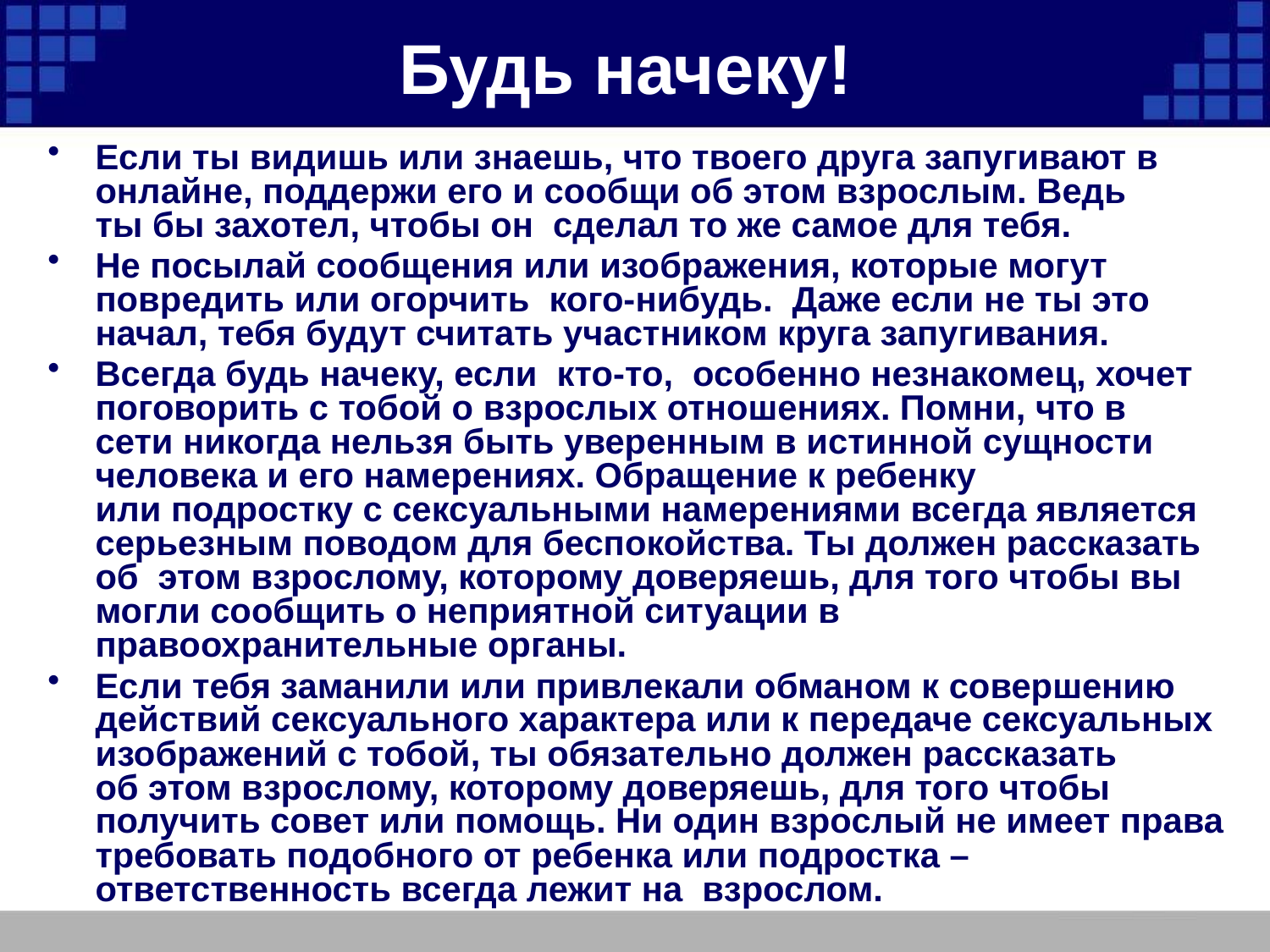

# Будь начеку!
Если ты видишь или знаешь, что твоего друга запугивают в  онлайне, поддержи его и сообщи об этом взрослым. Ведь ты бы захотел, чтобы он  сделал то же самое для тебя.
Не посылай сообщения или изображения, которые могут повредить или огорчить  кого-нибудь.  Даже если не ты это начал, тебя будут считать участником круга запугивания.
Всегда будь начеку, если  кто-то,  особенно незнакомец, хочет поговорить с тобой о взрослых отношениях. Помни, что в сети никогда нельзя быть уверенным в истинной сущности человека и его намерениях. Обращение к ребенку или подростку с сексуальными намерениями всегда является серьезным поводом для беспокойства. Ты должен рассказать об  этом взрослому, которому доверяешь, для того чтобы вы могли сообщить о неприятной ситуации в правоохранительные органы.
Если тебя заманили или привлекали обманом к совершению действий сексуального характера или к передаче сексуальных изображений с тобой, ты обязательно должен рассказать об этом взрослому, которому доверяешь, для того чтобы получить совет или помощь. Ни один взрослый не имеет права требовать подобного от ребенка или подростка –  ответственность всегда лежит на  взрослом.